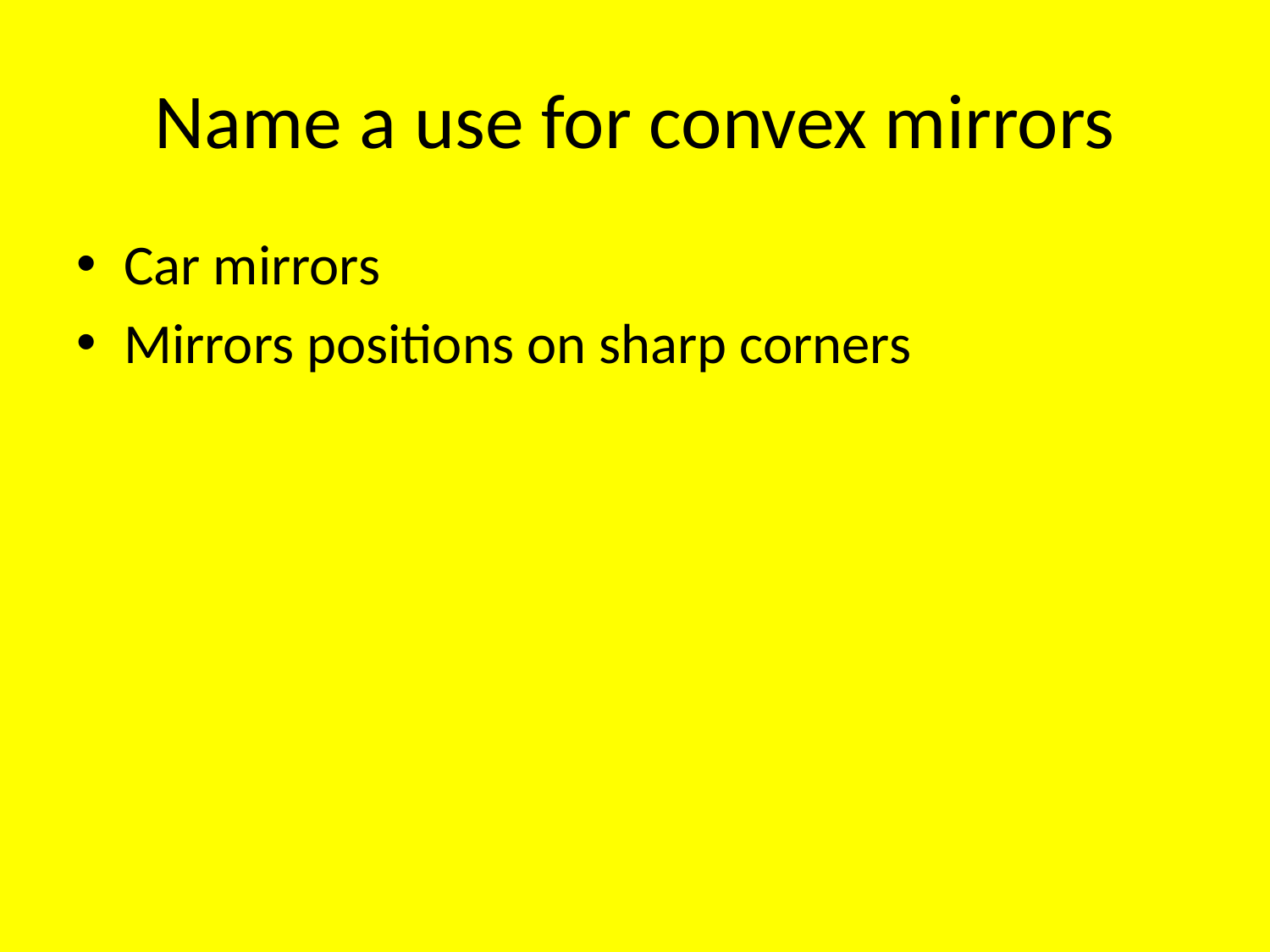

# Name a use for convex mirrors
Car mirrors
Mirrors positions on sharp corners